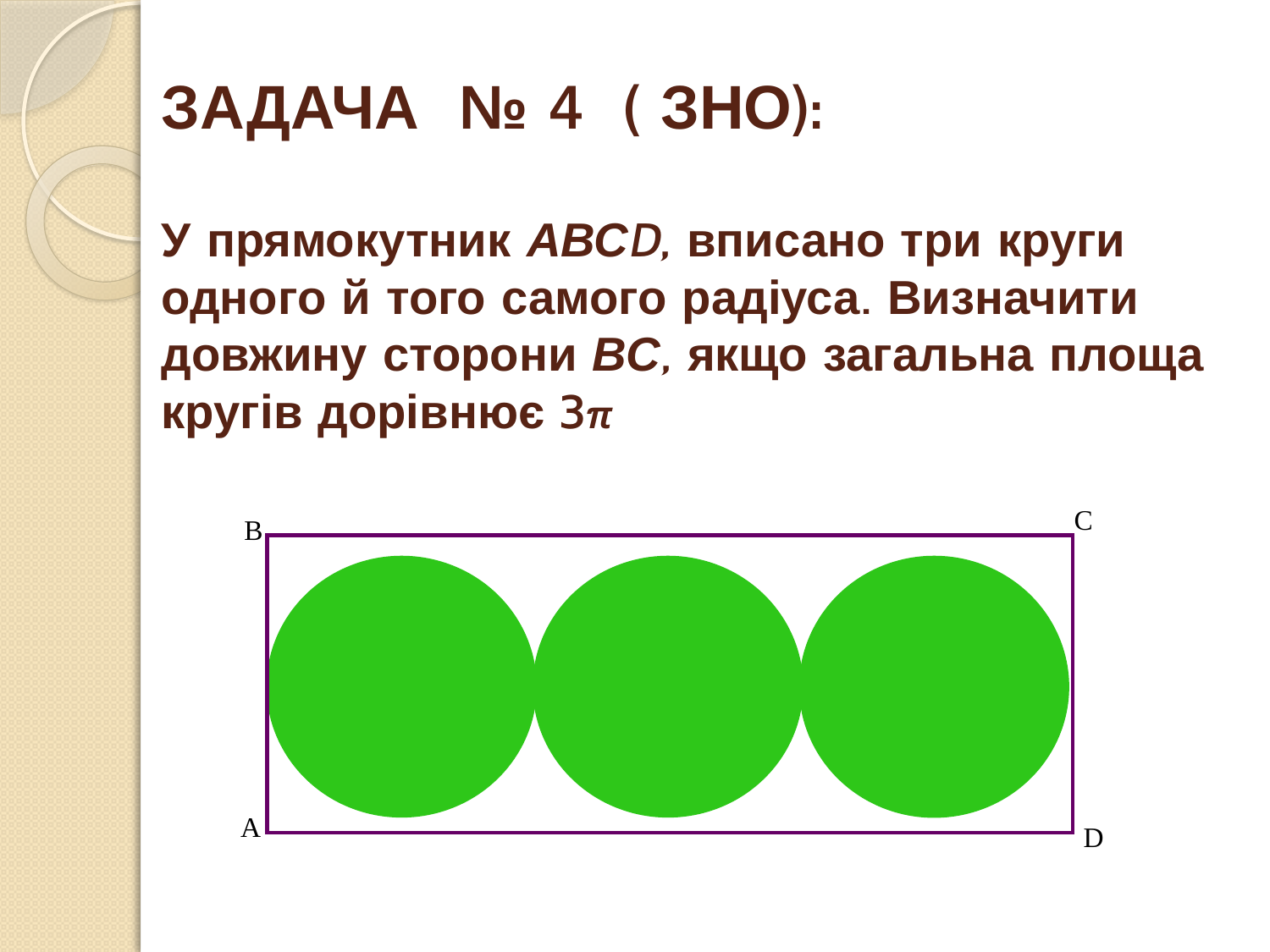

# ЗАДАЧА  № 4  ( ЗНО): У прямокутник АВСD, вписано три круги одного й того самого радіуса. Визначити довжину сторони ВС, якщо загальна площа кругів дорівнює 3π
С
В

А
D